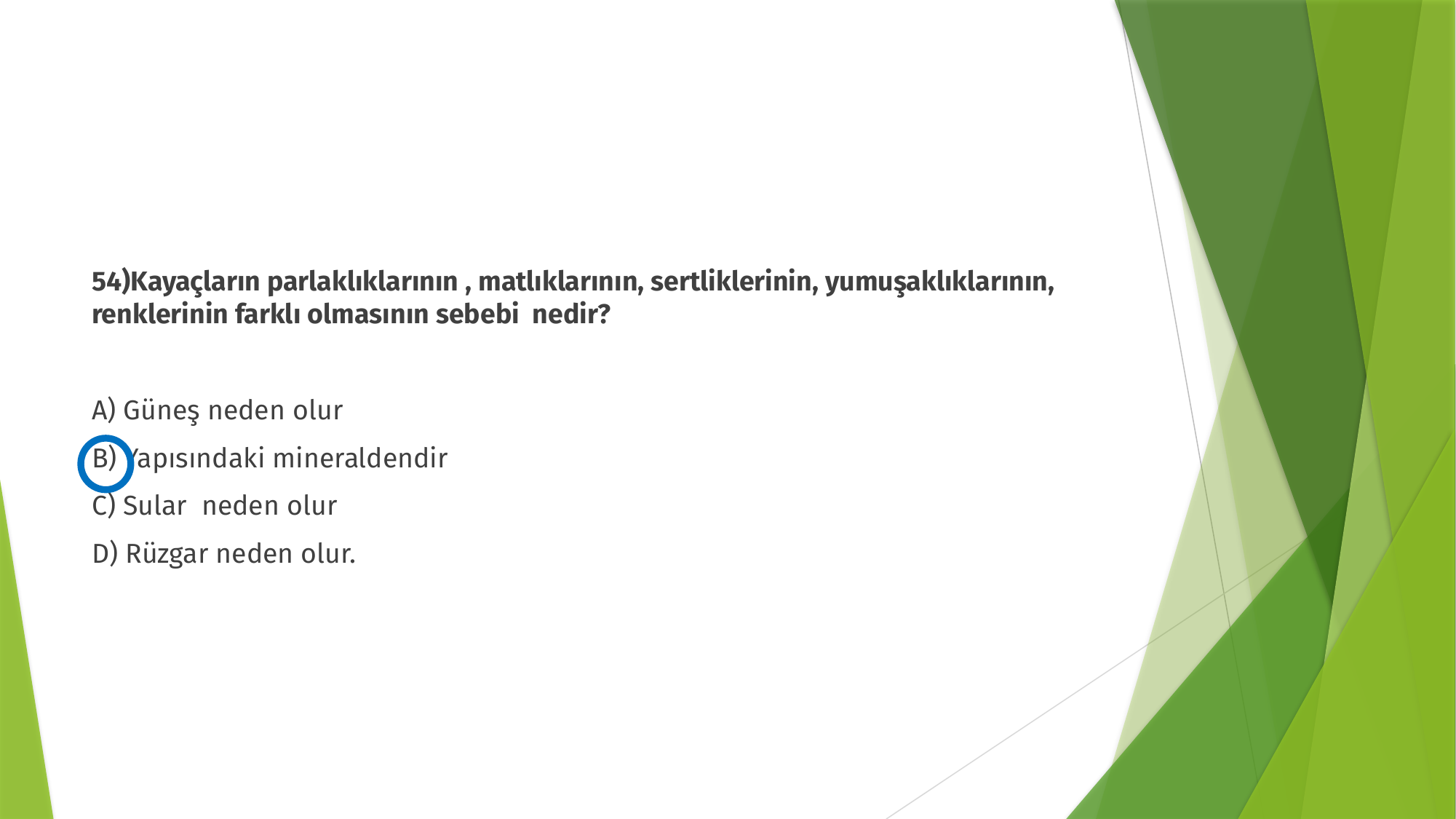

#
54)Kayaçların parlaklıklarının , matlıklarının, sertliklerinin, yumuşaklıklarının, renklerinin farklı olmasının sebebi  nedir?

A) Güneş neden olur
B) Yapısındaki mineraldendir
C) Sular  neden olur
D) Rüzgar neden olur.